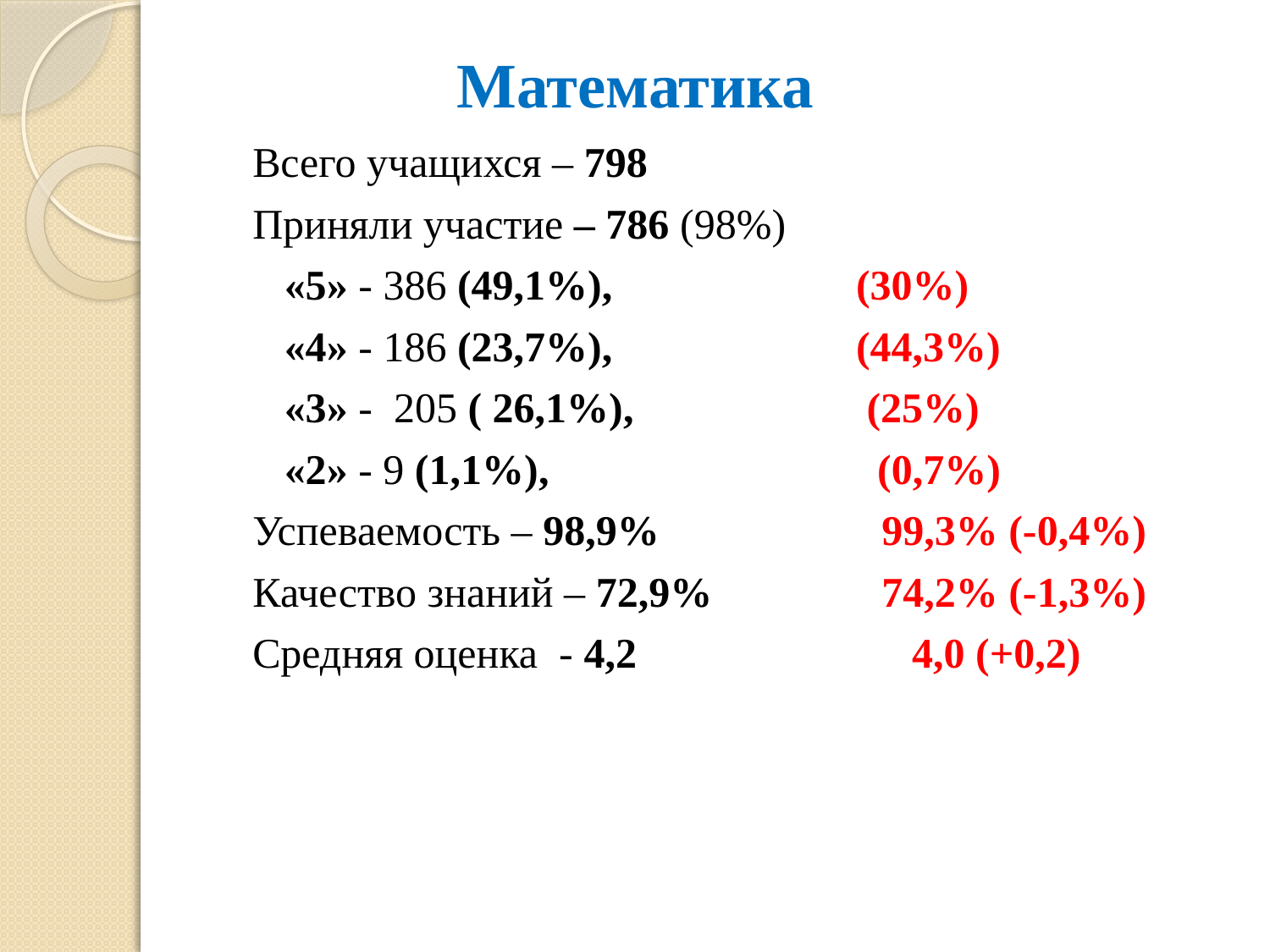

# Математика
Всего учащихся – 798
Приняли участие – 786 (98%)
   «5» - 386 (49,1%),                       (30%)
   «4» - 186 (23,7%),                       (44,3%)
   «3» -  205 ( 26,1%),                      (25%)
   «2» - 9 (1,1%),                               (0,7%)
Успеваемость – 98,9%                     99,3% (-0,4%)
Качество знаний – 72,9%                74,2% (-1,3%)
Средняя оценка  - 4,2                          4,0 (+0,2)